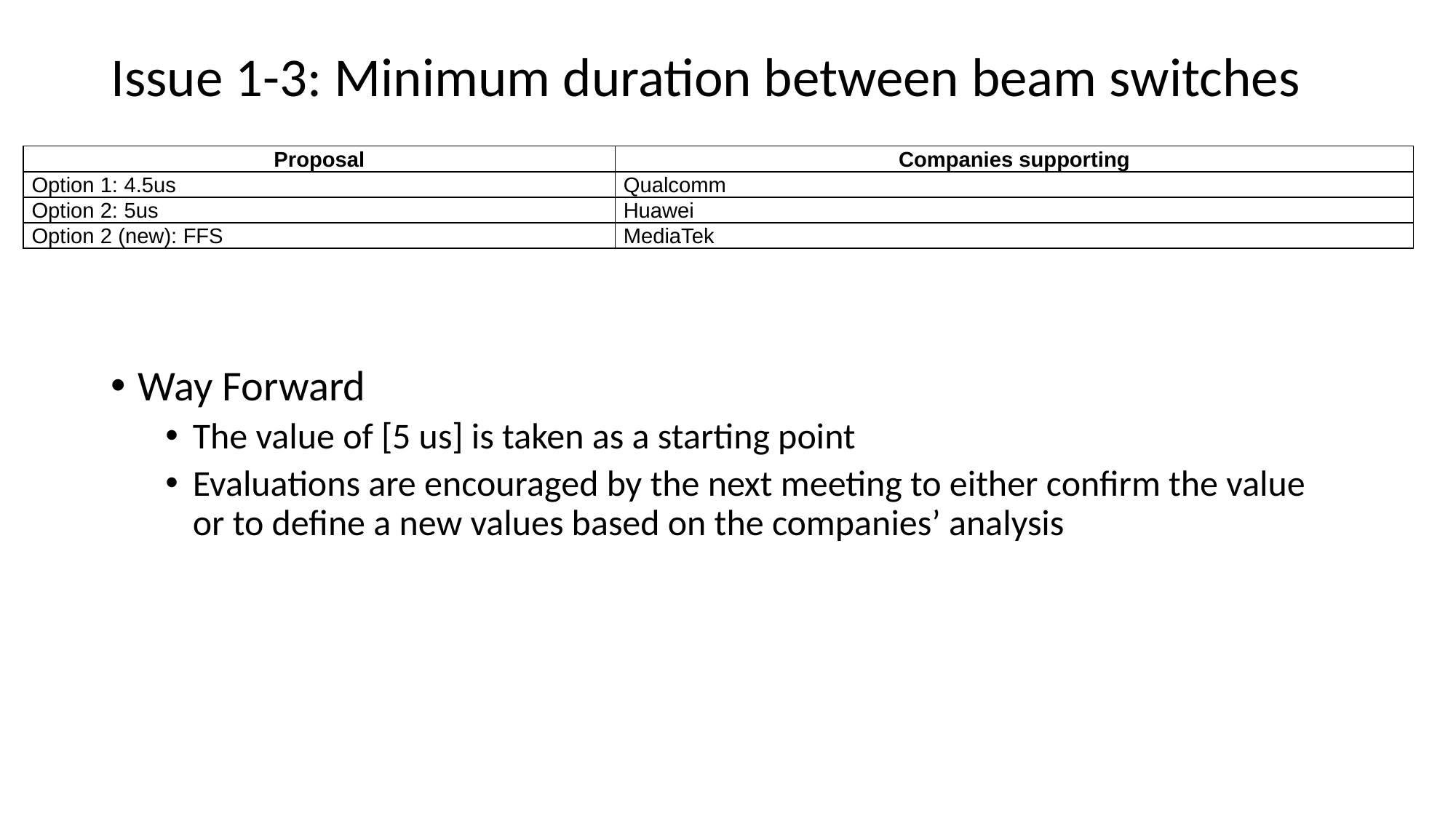

# Issue 1-3: Minimum duration between beam switches
| Proposal | Companies supporting |
| --- | --- |
| Option 1: 4.5us | Qualcomm |
| Option 2: 5us | Huawei |
| Option 2 (new): FFS | MediaTek |
Way Forward
The value of [5 us] is taken as a starting point
Evaluations are encouraged by the next meeting to either confirm the value or to define a new values based on the companies’ analysis